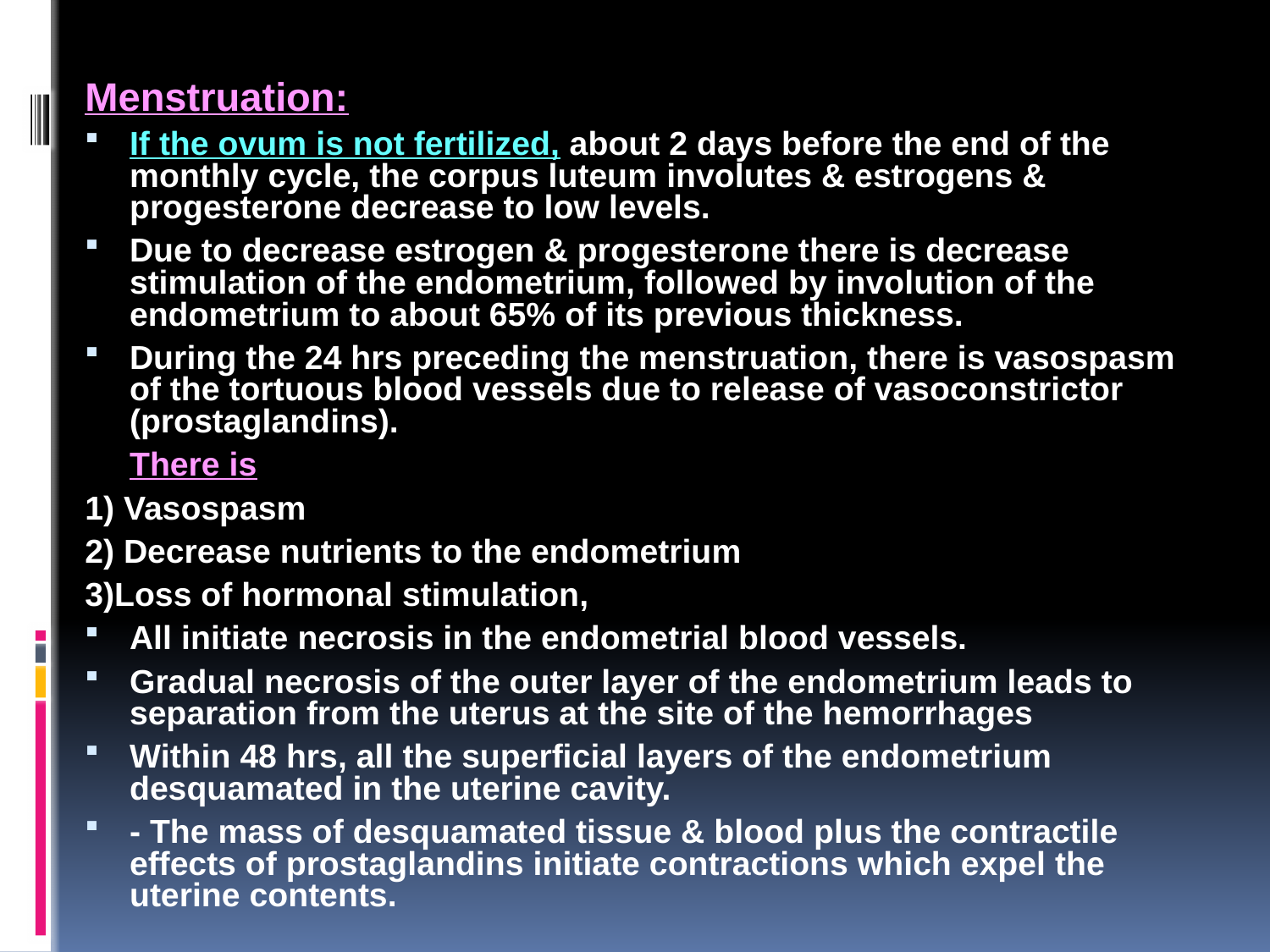

Menstruation:
If the ovum is not fertilized, about 2 days before the end of the monthly cycle, the corpus luteum involutes & estrogens & progesterone decrease to low levels.
Due to decrease estrogen & progesterone there is decrease stimulation of the endometrium, followed by involution of the endometrium to about 65% of its previous thickness.
During the 24 hrs preceding the menstruation, there is vasospasm of the tortuous blood vessels due to release of vasoconstrictor (prostaglandins).
	There is
1) Vasospasm
2) Decrease nutrients to the endometrium
3)Loss of hormonal stimulation,
All initiate necrosis in the endometrial blood vessels.
Gradual necrosis of the outer layer of the endometrium leads to separation from the uterus at the site of the hemorrhages
Within 48 hrs, all the superficial layers of the endometrium desquamated in the uterine cavity.
- The mass of desquamated tissue & blood plus the contractile effects of prostaglandins initiate contractions which expel the uterine contents.